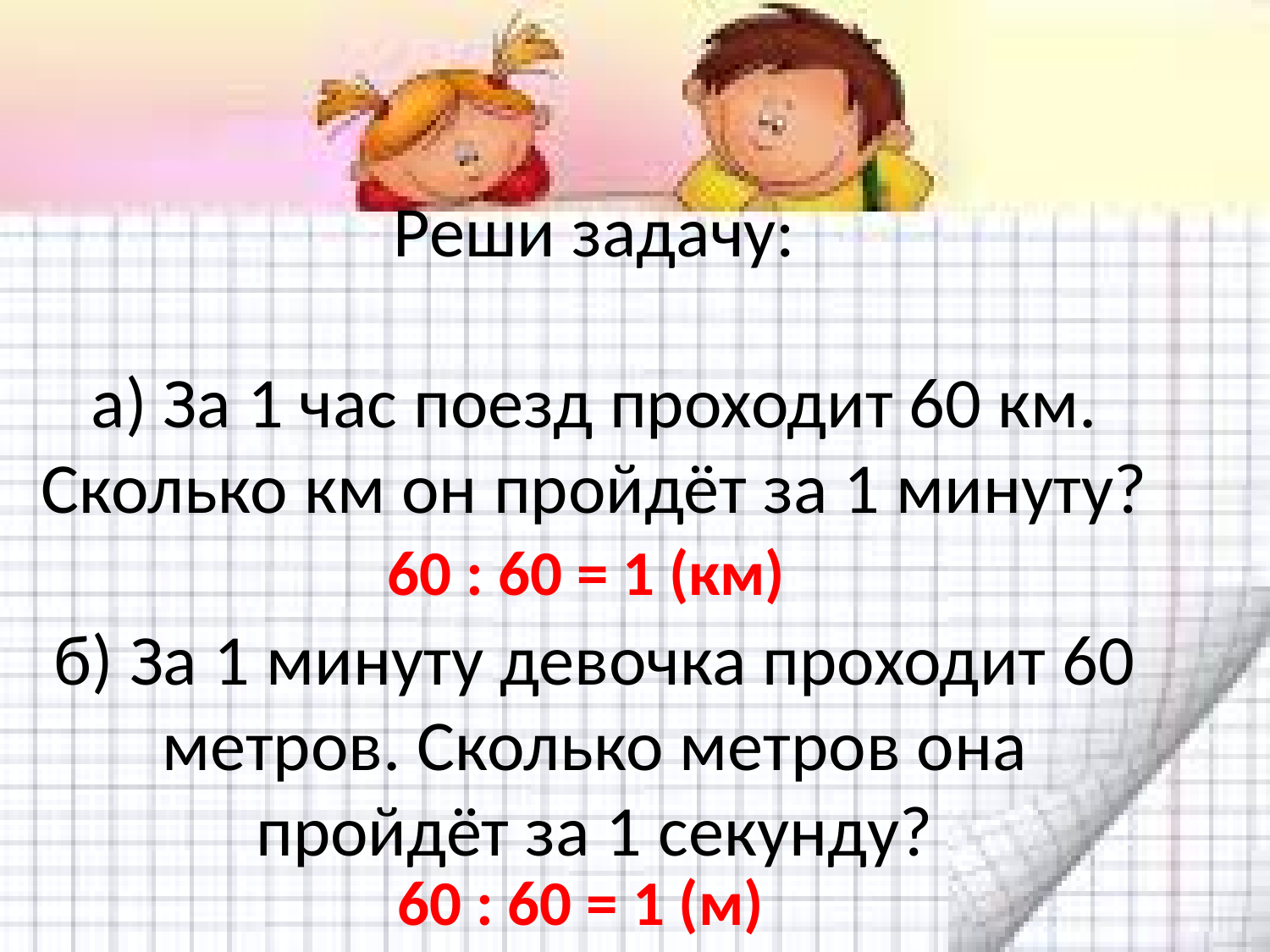

# Реши задачу: а) За 1 час поезд проходит 60 км. Сколько км он пройдёт за 1 минуту? б) За 1 минуту девочка проходит 60 метров. Сколько метров она пройдёт за 1 секунду?
60 : 60 = 1 (км)
60 : 60 = 1 (м)